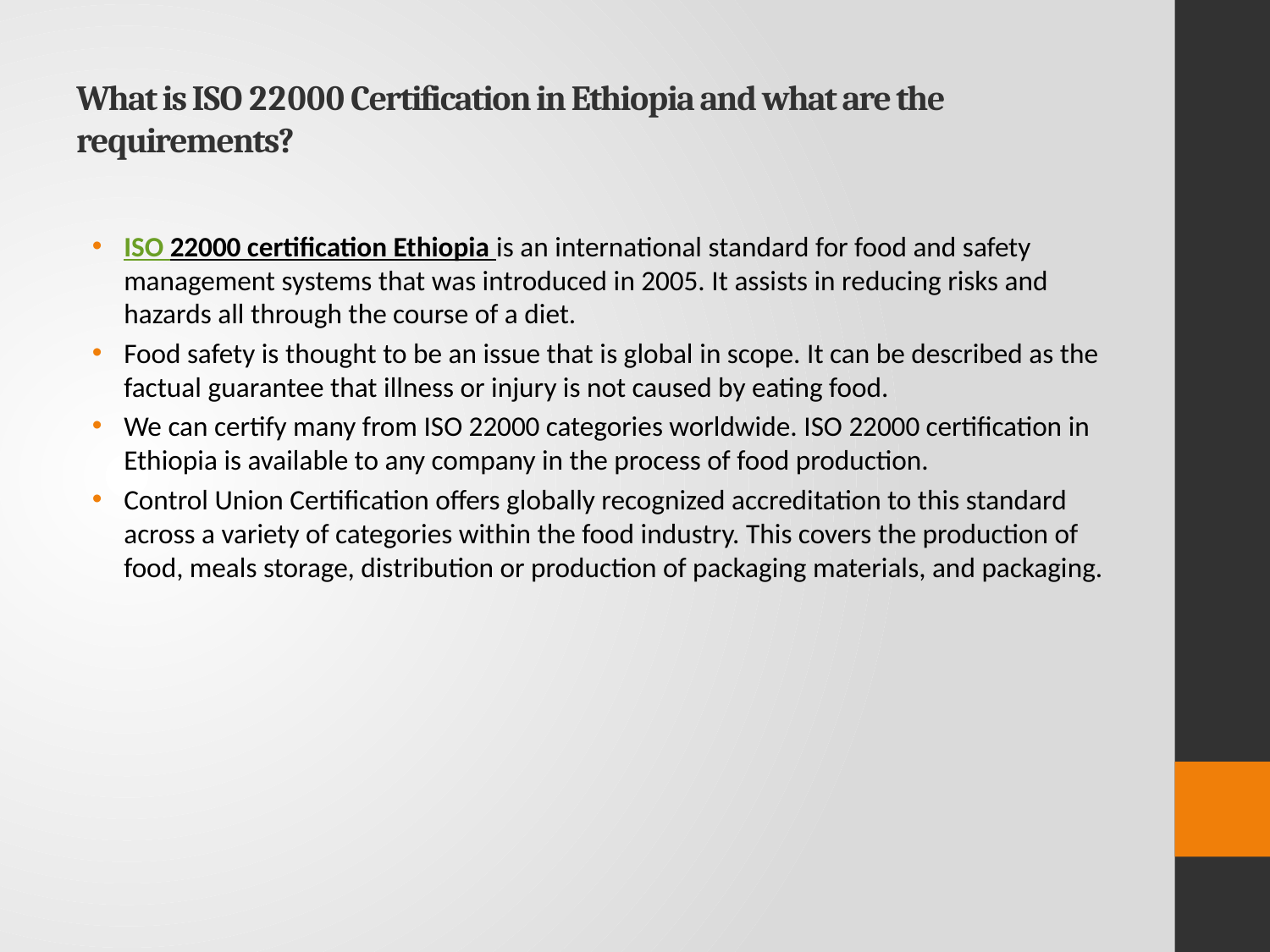

# What is ISO 22000 Certification in Ethiopia and what are the requirements?
ISO 22000 certification Ethiopia is an international standard for food and safety management systems that was introduced in 2005. It assists in reducing risks and hazards all through the course of a diet.
Food safety is thought to be an issue that is global in scope. It can be described as the factual guarantee that illness or injury is not caused by eating food.
We can certify many from ISO 22000 categories worldwide. ISO 22000 certification in Ethiopia is available to any company in the process of food production.
Control Union Certification offers globally recognized accreditation to this standard across a variety of categories within the food industry. This covers the production of food, meals storage, distribution or production of packaging materials, and packaging.